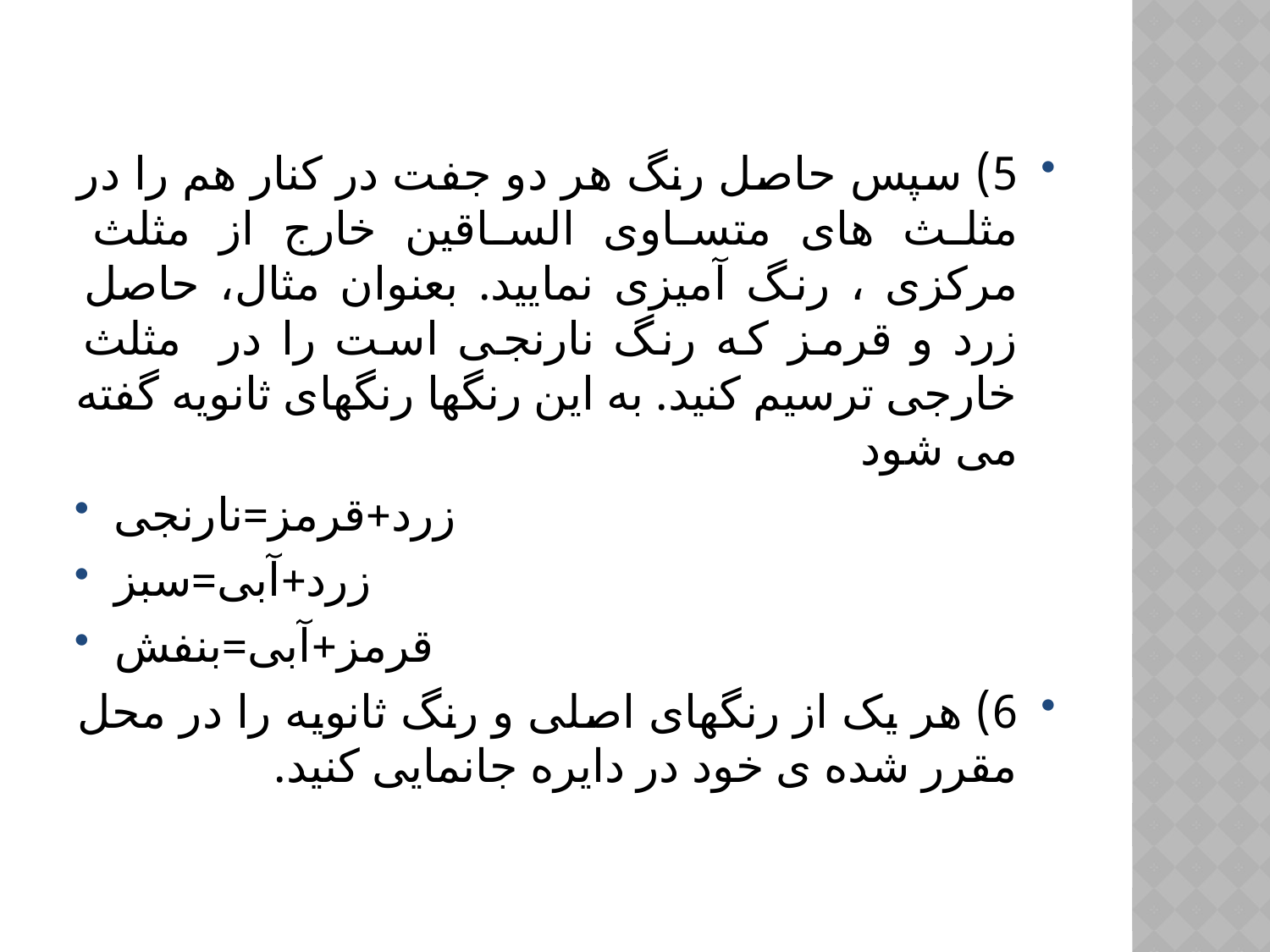

5) سپس حاصل رنگ هر دو جفت در کنار هم را در مثلث های متساوی الساقین خارج از مثلث مرکزی ، رنگ آمیزی نمایید. بعنوان مثال، حاصل زرد و قرمز که رنگ نارنجی است را در  مثلث خارجی ترسیم کنید. به این رنگها رنگهای ثانویه گفته می شود
زرد+قرمز=نارنجی
زرد+آبی=سبز
قرمز+آبی=بنفش
6) هر یک از رنگهای اصلی و رنگ ثانویه را در محل مقرر شده ی خود در دایره جانمایی کنید.